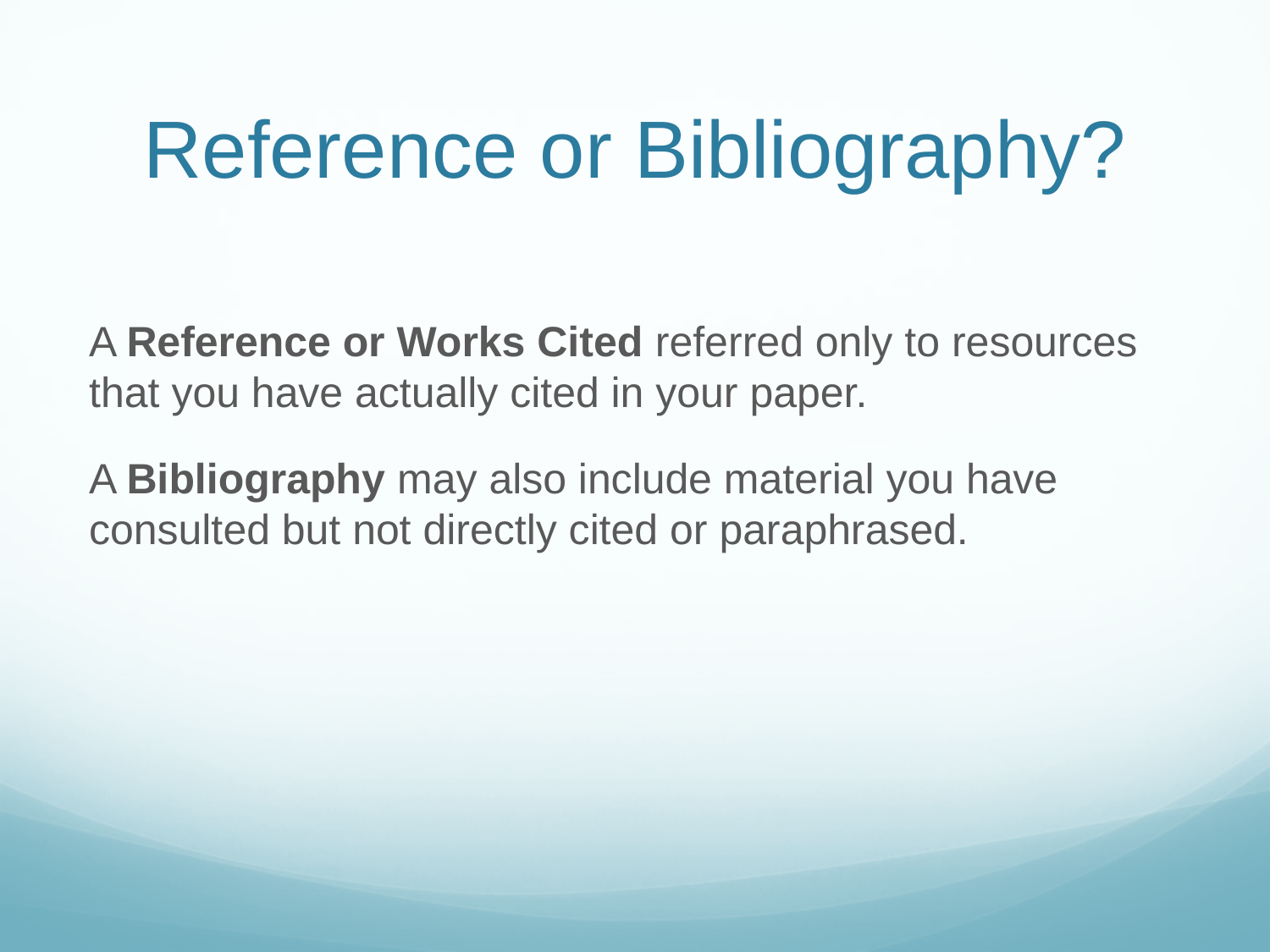

# Reference or Bibliography?

A Reference or Works Cited referred only to resources that you have actually cited in your paper.
A Bibliography may also include material you have consulted but not directly cited or paraphrased.